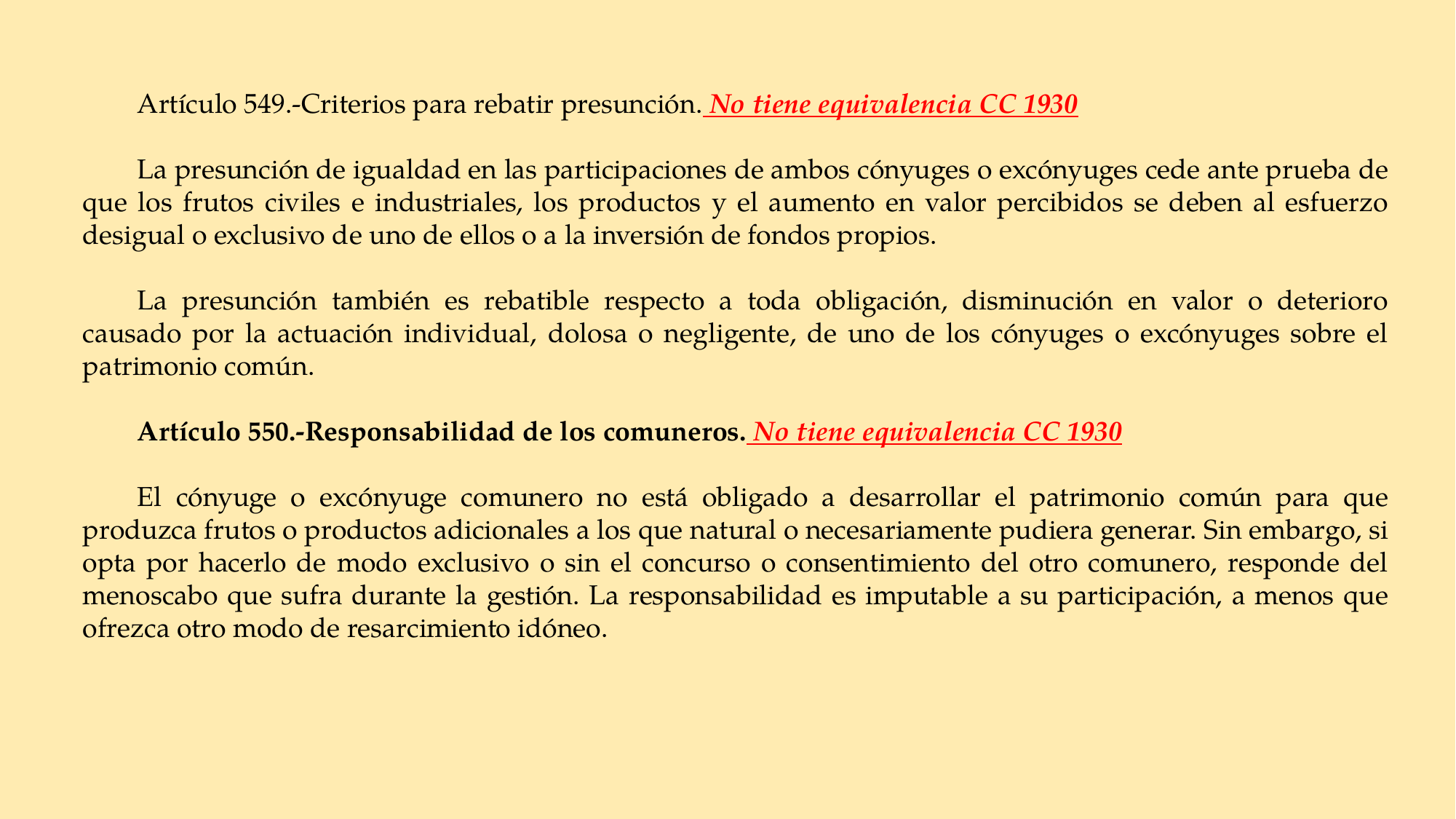

Artículo 549.-Criterios para rebatir presunción. No tiene equivalencia CC 1930

La presunción de igualdad en las participaciones de ambos cónyuges o excónyuges cede ante prueba de que los frutos civiles e industriales, los productos y el aumento en valor percibidos se deben al esfuerzo desigual o exclusivo de uno de ellos o a la inversión de fondos propios.

La presunción también es rebatible respecto a toda obligación, disminución en valor o deterioro causado por la actuación individual, dolosa o negligente, de uno de los cónyuges o excónyuges sobre el patrimonio común.

Artículo 550.-Responsabilidad de los comuneros. No tiene equivalencia CC 1930

El cónyuge o excónyuge comunero no está obligado a desarrollar el patrimonio común para que produzca frutos o productos adicionales a los que natural o necesariamente pudiera generar. Sin embargo, si opta por hacerlo de modo exclusivo o sin el concurso o consentimiento del otro comunero, responde del menoscabo que sufra durante la gestión. La responsabilidad es imputable a su participación, a menos que ofrezca otro modo de resarcimiento idóneo.